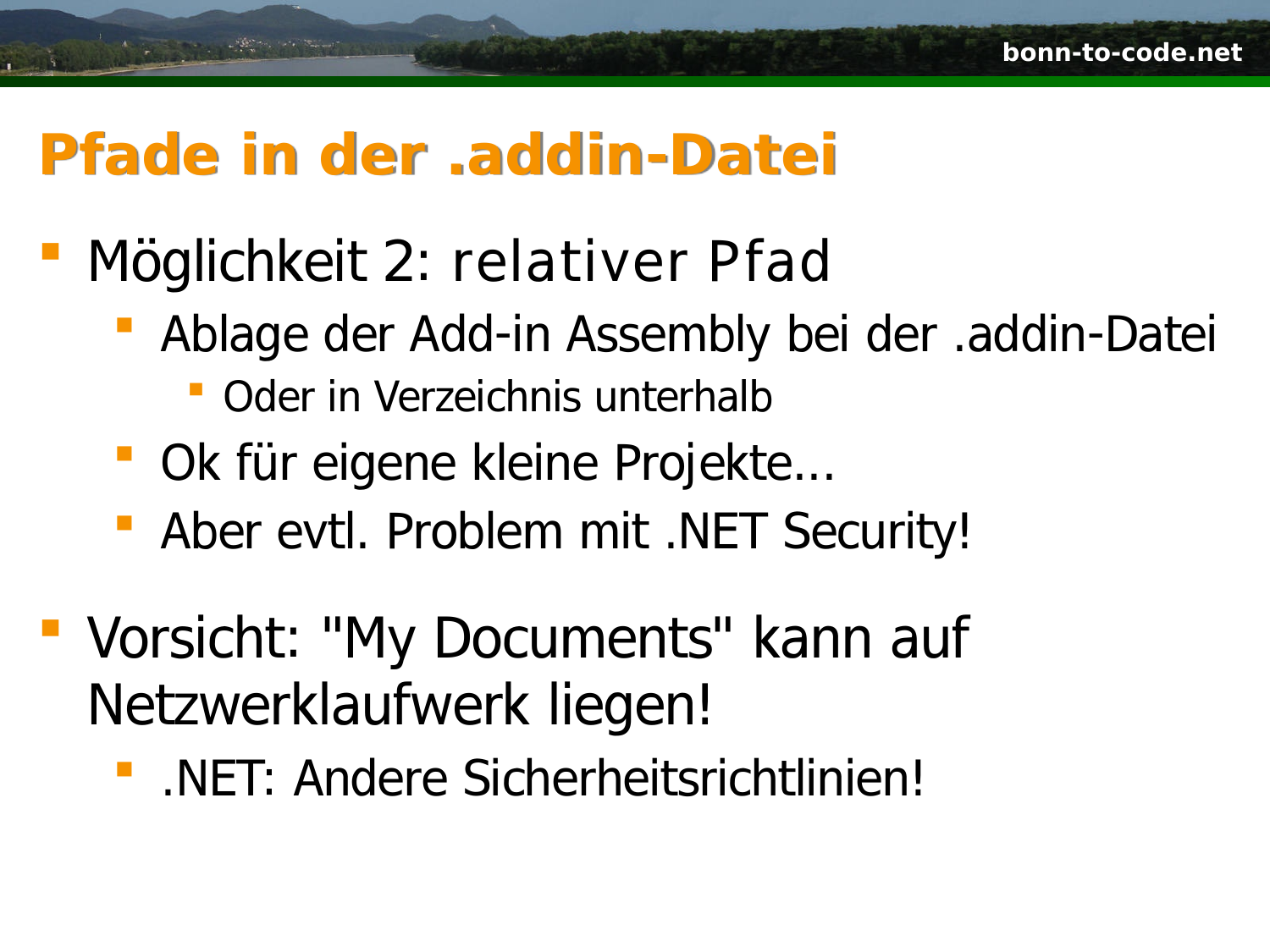

# Pfade in der .addin-Datei
Möglichkeit 2: relativer Pfad
Ablage der Add-in Assembly bei der .addin-Datei
Oder in Verzeichnis unterhalb
Ok für eigene kleine Projekte...
Aber evtl. Problem mit .NET Security!
Vorsicht: "My Documents" kann auf Netzwerklaufwerk liegen!
.NET: Andere Sicherheitsrichtlinien!